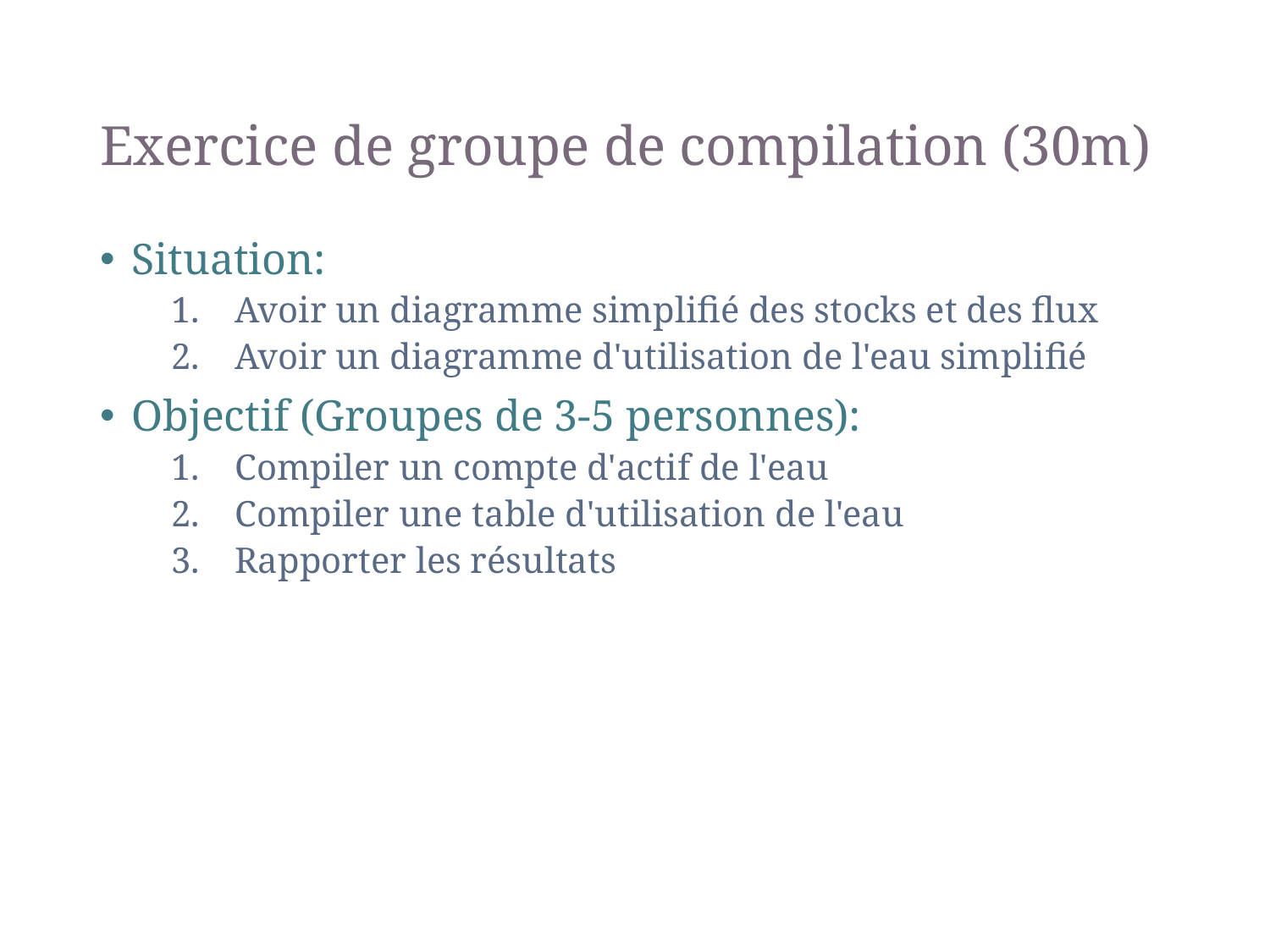

# Exercice de groupe de compilation (30m)
Situation:
Avoir un diagramme simplifié des stocks et des flux
Avoir un diagramme d'utilisation de l'eau simplifié
Objectif (Groupes de 3-5 personnes):
Compiler un compte d'actif de l'eau
Compiler une table d'utilisation de l'eau
Rapporter les résultats
20
SEEA-CF - Water accounts